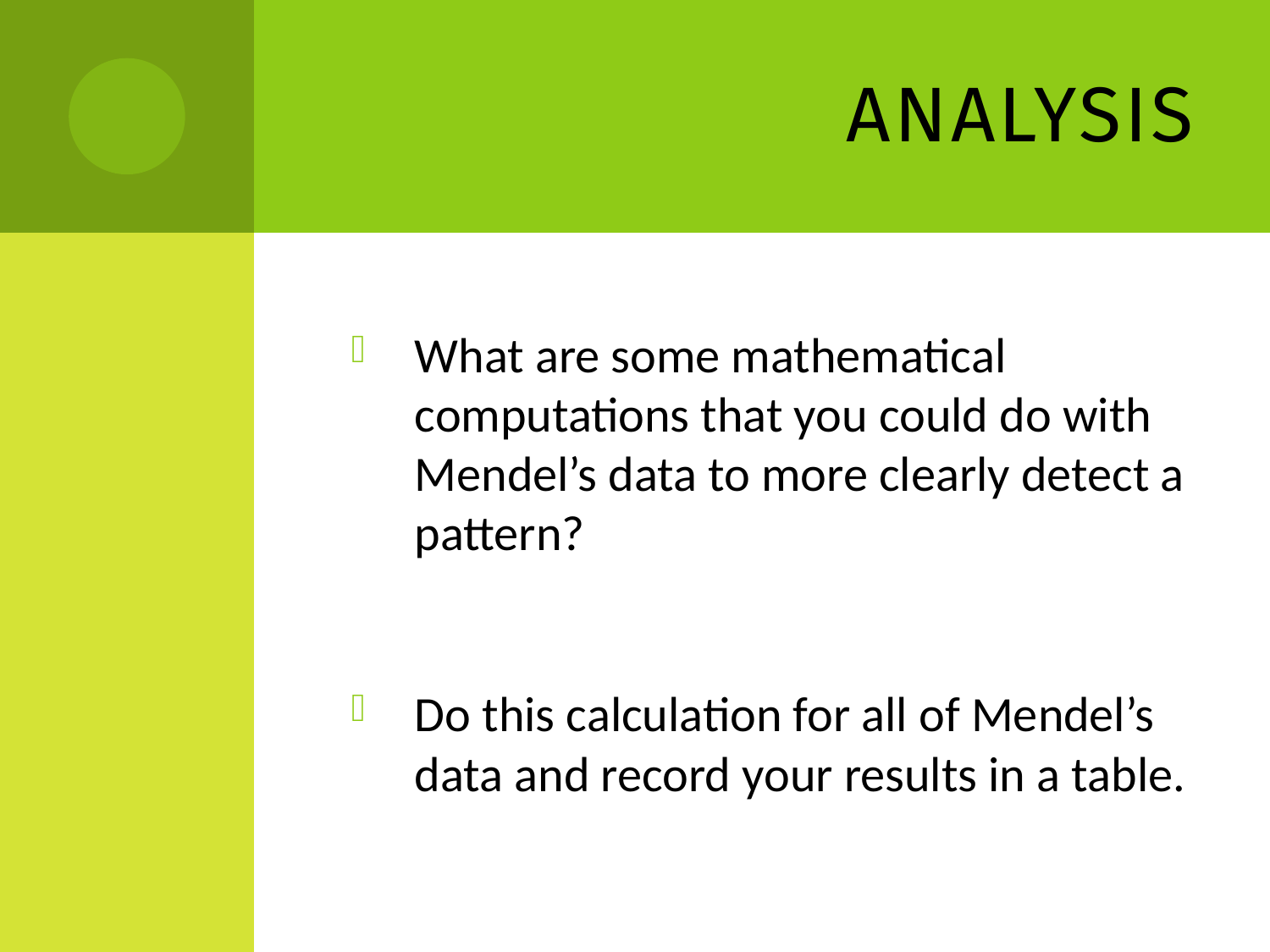

# Analysis
What are some mathematical computations that you could do with Mendel’s data to more clearly detect a pattern?

Do this calculation for all of Mendel’s data and record your results in a table.